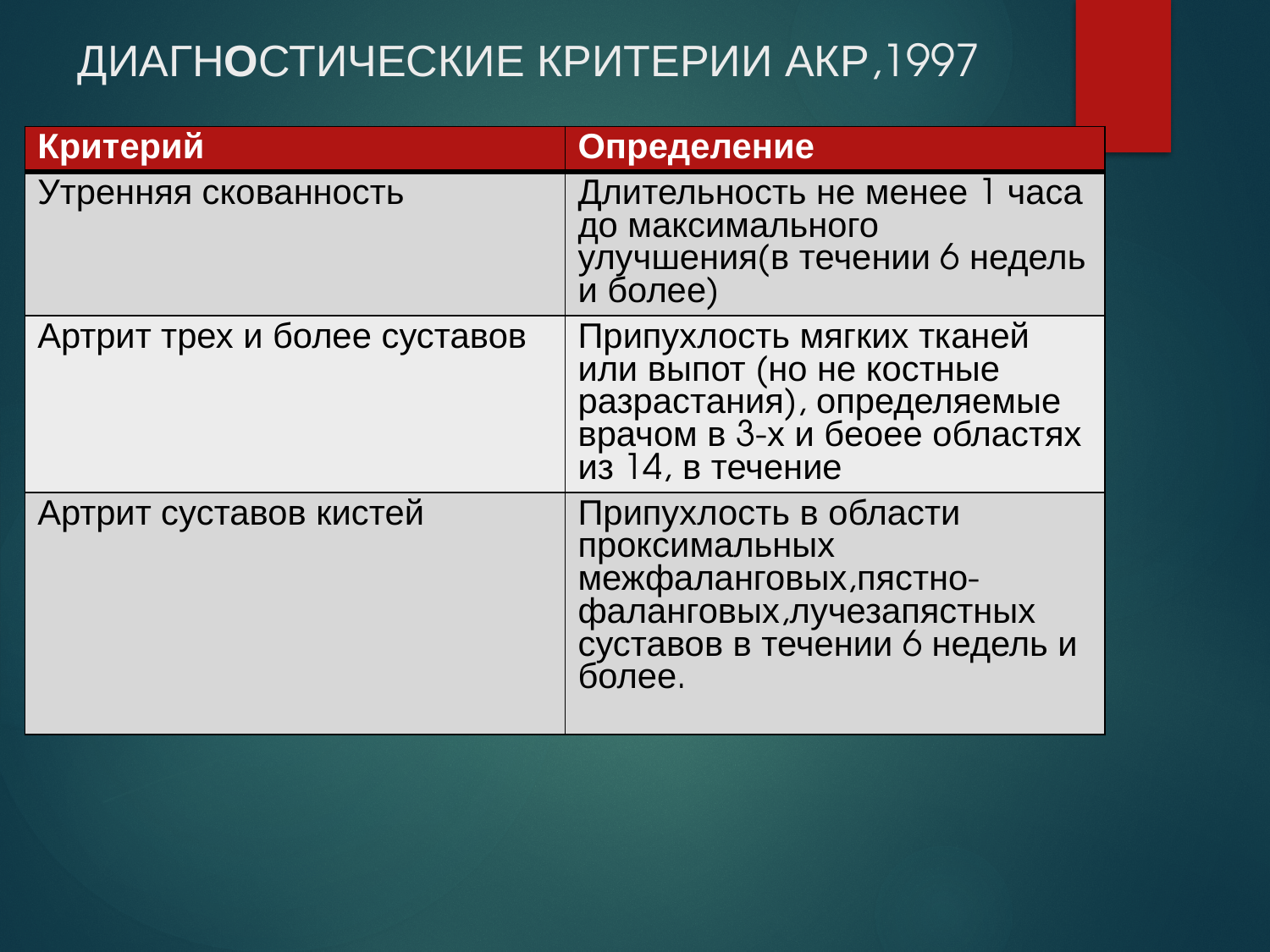

# ДИАГНОСТИЧЕСКИЕ КРИТЕРИИ АКР,1997
| Критерий | Определение |
| --- | --- |
| Утренняя скованность | Длительность не менее 1 часа до максимального улучшения(в течении 6 недель и более) |
| Артрит трех и более суставов | Припухлость мягких тканей или выпот (но не костные разрастания), определяемые врачом в 3-х и беоее областях из 14, в течение |
| Артрит суставов кистей | Припухлость в области проксимальных межфаланговых,пястно-фаланговых,лучезапястных суставов в течении 6 недель и более. |